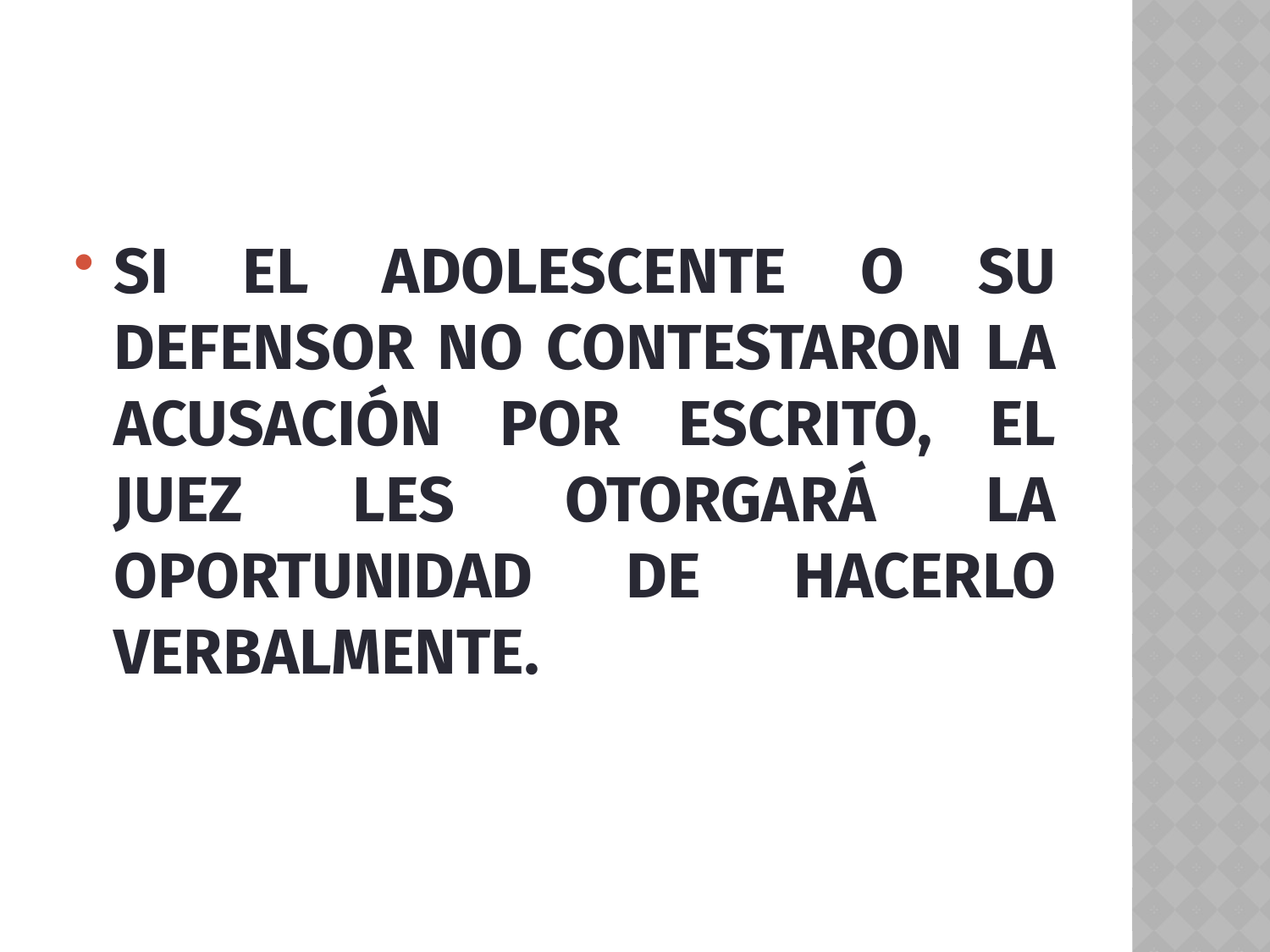

#
SI EL ADOLESCENTE O SU DEFENSOR NO CONTESTARON LA ACUSACIÓN POR ESCRITO, EL JUEZ LES OTORGARÁ LA OPORTUNIDAD DE HACERLO VERBALMENTE.